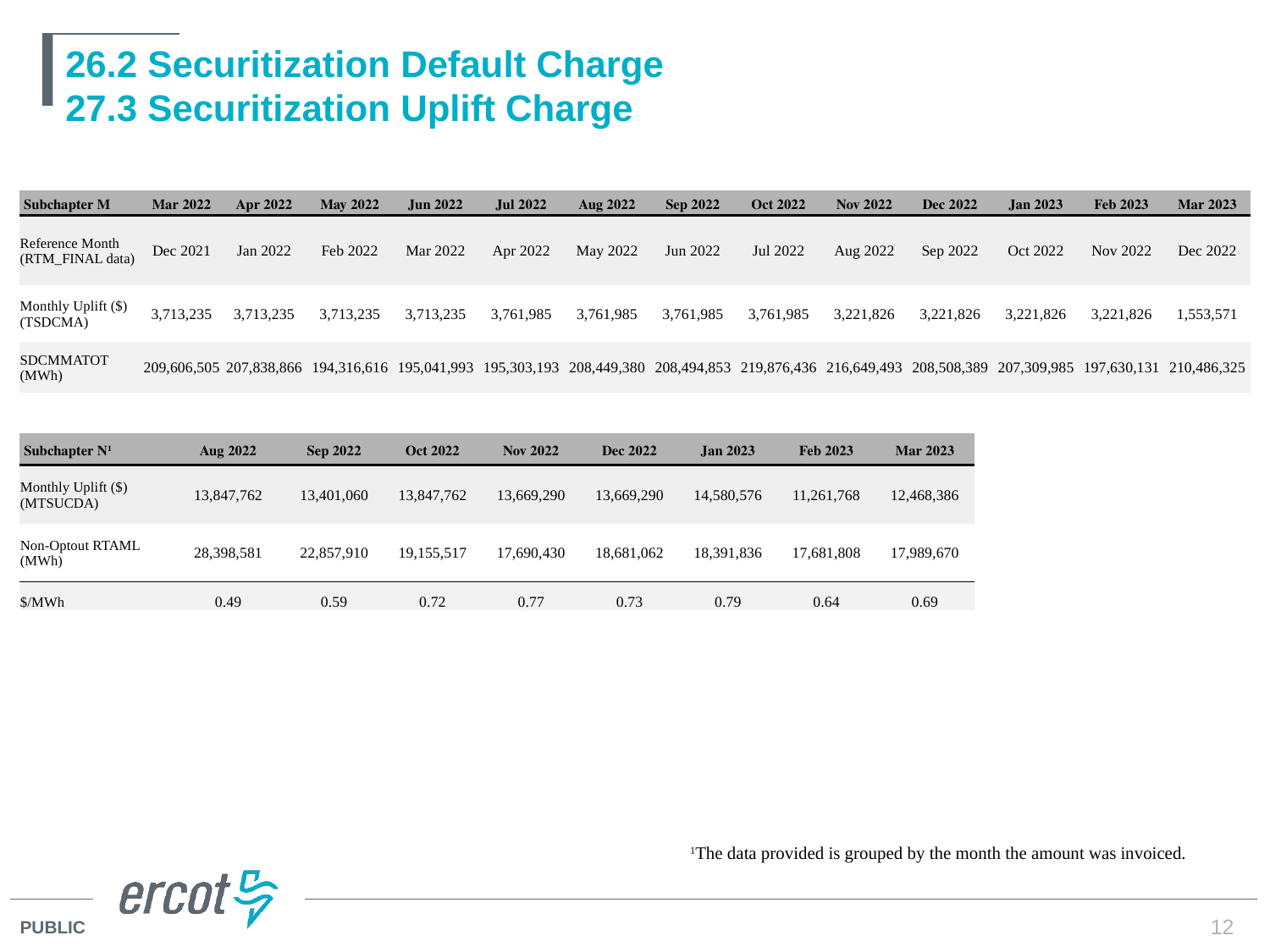

# 26.2 Securitization Default Charge 27.3 Securitization Uplift Charge
| Subchapter M | Mar 2022 | Apr 2022 | May 2022 | Jun 2022 | Jul 2022 | Aug 2022 | Sep 2022 | Oct 2022 | Nov 2022 | Dec 2022 | Jan 2023 | Feb 2023 | Mar 2023 |
| --- | --- | --- | --- | --- | --- | --- | --- | --- | --- | --- | --- | --- | --- |
| Reference Month (RTM\_FINAL data) | Dec 2021 | Jan 2022 | Feb 2022 | Mar 2022 | Apr 2022 | May 2022 | Jun 2022 | Jul 2022 | Aug 2022 | Sep 2022 | Oct 2022 | Nov 2022 | Dec 2022 |
| Monthly Uplift ($) (TSDCMA) | 3,713,235 | 3,713,235 | 3,713,235 | 3,713,235 | 3,761,985 | 3,761,985 | 3,761,985 | 3,761,985 | 3,221,826 | 3,221,826 | 3,221,826 | 3,221,826 | 1,553,571 |
| SDCMMATOT (MWh) | 209,606,505 | 207,838,866 | 194,316,616 | 195,041,993 | 195,303,193 | 208,449,380 | 208,494,853 | 219,876,436 | 216,649,493 | 208,508,389 | 207,309,985 | 197,630,131 | 210,486,325 |
| Subchapter N1 | Aug 2022 | Sep 2022 | Oct 2022 | Nov 2022 | Dec 2022 | Jan 2023 | Feb 2023 | Mar 2023 |
| --- | --- | --- | --- | --- | --- | --- | --- | --- |
| Monthly Uplift ($) (MTSUCDA) | 13,847,762 | 13,401,060 | 13,847,762 | 13,669,290 | 13,669,290 | 14,580,576 | 11,261,768 | 12,468,386 |
| Non-Optout RTAML (MWh) | 28,398,581 | 22,857,910 | 19,155,517 | 17,690,430 | 18,681,062 | 18,391,836 | 17,681,808 | 17,989,670 |
| $/MWh | 0.49 | 0.59 | 0.72 | 0.77 | 0.73 | 0.79 | 0.64 | 0.69 |
1The data provided is grouped by the month the amount was invoiced.
12